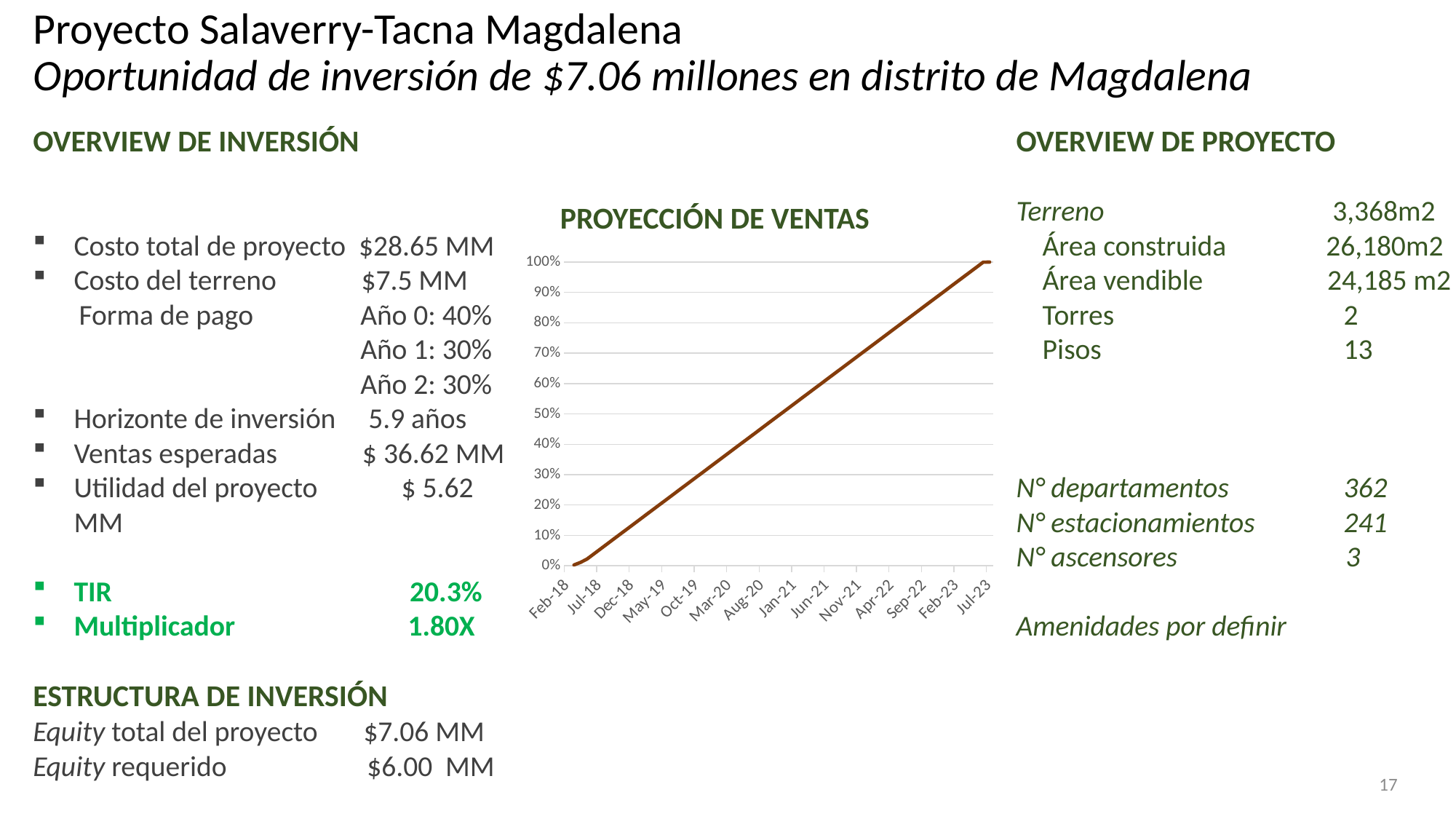

Proyecto Salaverry-Tacna Magdalena
Oportunidad de inversión de $7.06 millones en distrito de Magdalena
OVERVIEW DE INVERSIÓN

Costo total de proyecto  $28.65 MM
Costo del terreno             $7.5 MM
       Forma de pago	Año 0: 40%
			Año 1: 30%
			Año 2: 30%
Horizonte de inversión     5.9 años
Ventas esperadas             $ 36.62 MM
Utilidad del proyecto	$ 5.62 MM

TIR		                  20.3%
Multiplicador		 1.80X

ESTRUCTURA DE INVERSIÓN
Equity total del proyecto       $7.06 MM
Equity requerido	            	 $6.00  MM

OVERVIEW DE PROYECTO

Terreno		               3,368m2
    Área construida	              26,180m2
    Área vendible                   24,185 m2
    Torres			2
    Pisos			13

N° departamentos		362
N° estacionamientos	241
N° ascensores	                 3

Amenidades por definir

PROYECCIÓN DE VENTAS

### Chart

| Category |  |
|---|---|
| 43132 | None |
| 43160 | 0.0027624309392265184 |
| 43191 | 0.011049723756906073 |
| 43221 | 0.022099447513812147 |
| 43252 | 0.038121546961325956 |
| 43282 | 0.054143646408839764 |
| 43313 | 0.07016574585635357 |
| 43344 | 0.08618784530386739 |
| 43374 | 0.10220994475138118 |
| 43405 | 0.11823204419889498 |
| 43435 | 0.13425414364640878 |
| 43466 | 0.15027624309392257 |
| 43497 | 0.16629834254143638 |
| 43525 | 0.18232044198895017 |
| 43556 | 0.198342541436464 |
| 43586 | 0.21436464088397778 |
| 43617 | 0.2303867403314916 |
| 43647 | 0.24640883977900538 |
| 43678 | 0.26243093922651917 |
| 43709 | 0.278453038674033 |
| 43739 | 0.2944751381215468 |
| 43770 | 0.31049723756906056 |
| 43800 | 0.3265193370165744 |
| 43831 | 0.3425414364640882 |
| 43862 | 0.35856353591160195 |
| 43891 | 0.3745856353591158 |
| 43922 | 0.39060773480662964 |
| 43952 | 0.4066298342541435 |
| 43983 | 0.4226519337016573 |
| 44013 | 0.43867403314917114 |
| 44044 | 0.454696132596685 |
| 44075 | 0.4707182320441988 |
| 44105 | 0.4867403314917127 |
| 44136 | 0.5027624309392265 |
| 44166 | 0.5187845303867403 |
| 44197 | 0.5348066298342541 |
| 44228 | 0.550828729281768 |
| 44256 | 0.5668508287292818 |
| 44287 | 0.5828729281767956 |
| 44317 | 0.5988950276243094 |
| 44348 | 0.6149171270718231 |
| 44378 | 0.630939226519337 |
| 44409 | 0.6469613259668507 |
| 44440 | 0.6629834254143646 |
| 44470 | 0.6790055248618784 |
| 44501 | 0.6950276243093921 |
| 44531 | 0.7110497237569059 |
| 44562 | 0.7270718232044198 |
| 44593 | 0.7430939226519336 |
| 44621 | 0.7591160220994475 |
| 44652 | 0.7751381215469612 |
| 44682 | 0.791160220994475 |
| 44713 | 0.8071823204419888 |
| 44743 | 0.8232044198895025 |
| 44774 | 0.8392265193370163 |
| 44805 | 0.8552486187845302 |
| 44835 | 0.871270718232044 |
| 44866 | 0.8872928176795578 |
| 44896 | 0.9033149171270716 |
| 44927 | 0.9193370165745856 |
| 44958 | 0.9353591160220992 |
| 44986 | 0.9513812154696132 |
| 45017 | 0.9674033149171269 |
| 45047 | 0.9834254143646409 |
| 45078 | 0.9994475138121546 |
| 45108 | 1.0 |
17